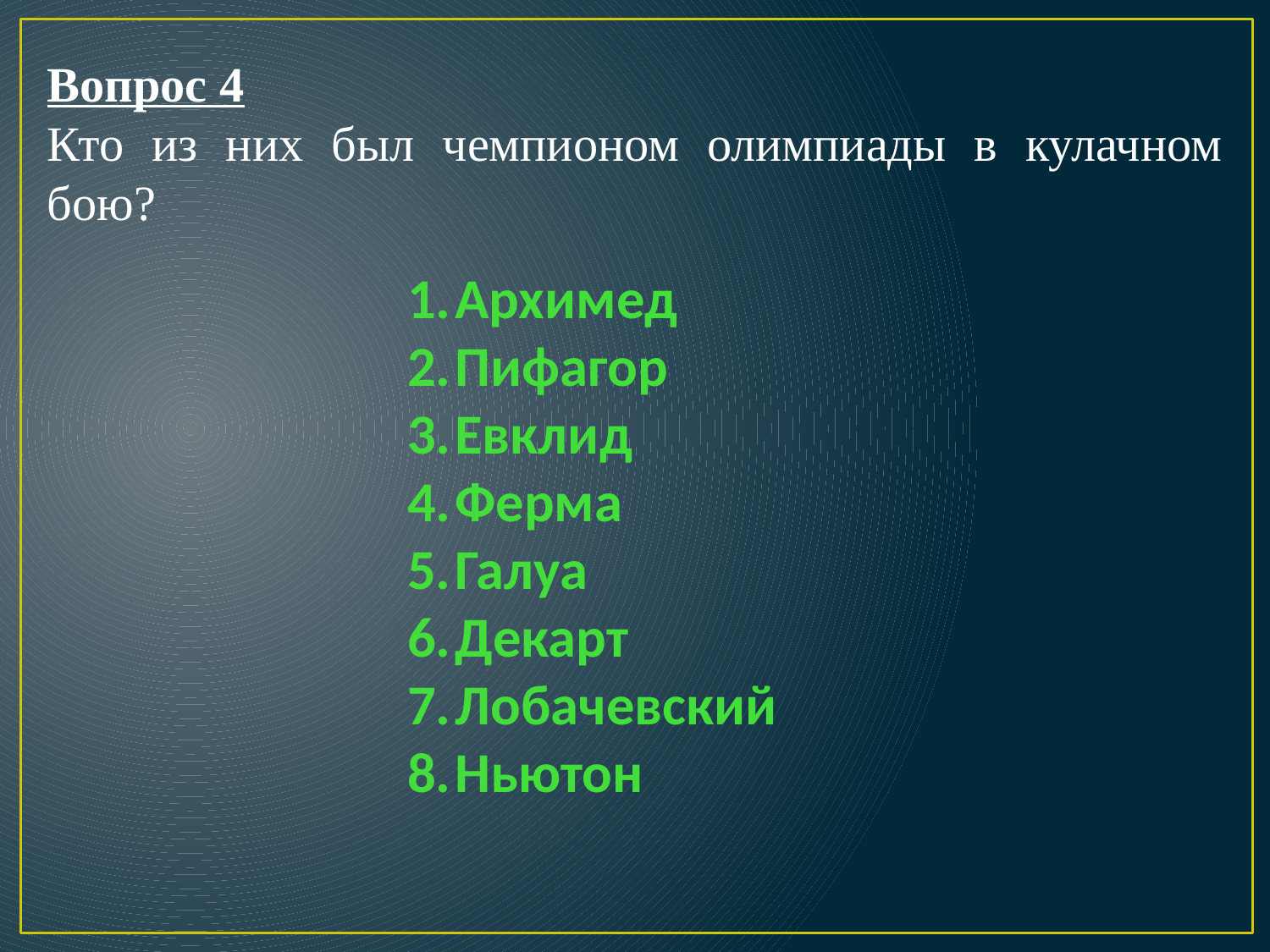

Вопрос 4
Кто из них был чемпионом олимпиады в кулачном бою?
Архимед
Пифагор
Евклид
Ферма
Галуа
Декарт
Лобачевский
Ньютон